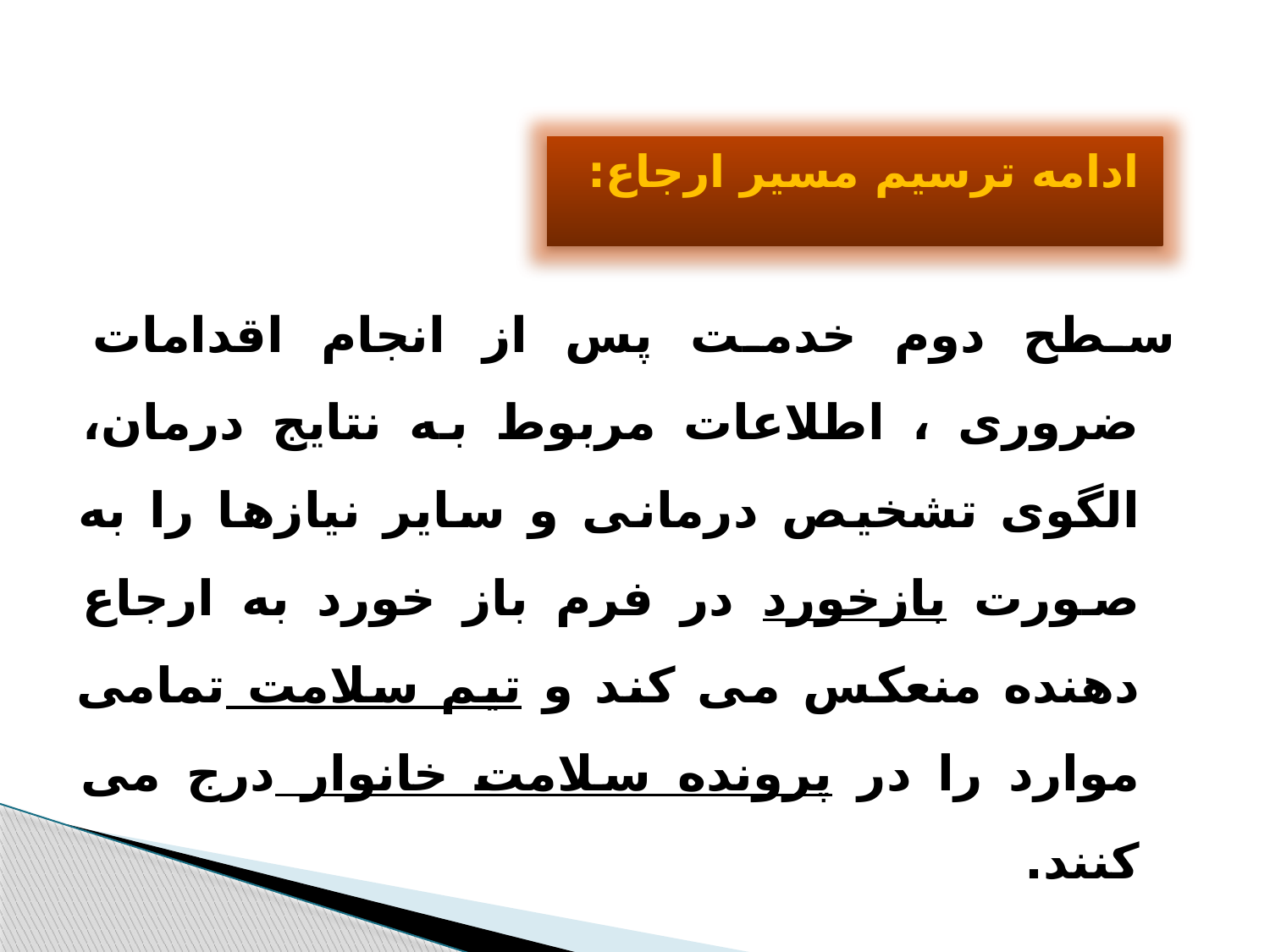

ادامه ترسیم مسیر ارجاع:
سطح دوم خدمت پس از انجام اقدامات ضروری ، اطلاعات مربوط به نتایج درمان، الگوی تشخیص درمانی و سایر نیازها را به صورت بازخورد در فرم باز خورد به ارجاع دهنده منعکس می کند و تیم سلامت تمامی موارد را در پرونده سلامت خانوار درج می کنند.